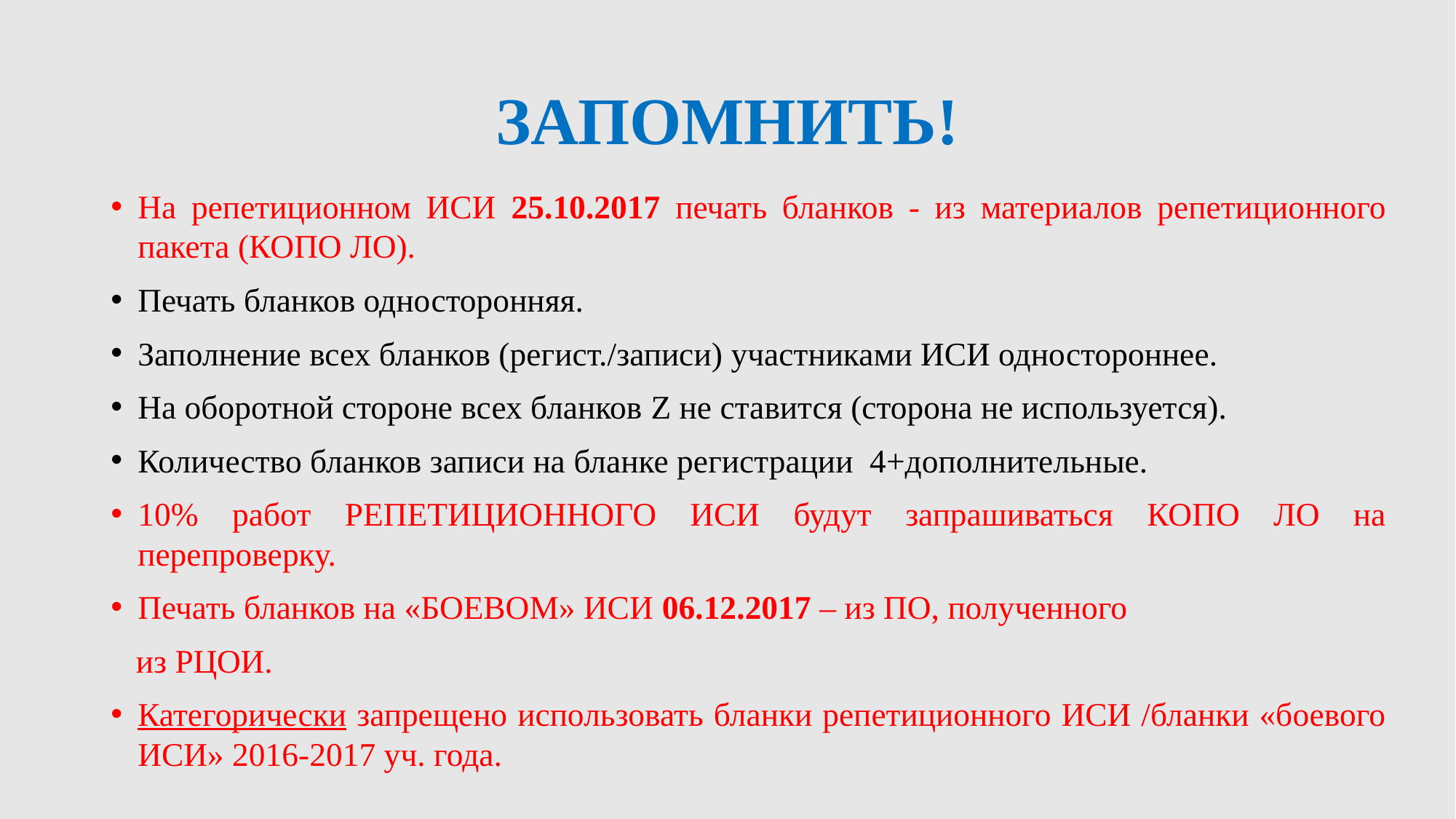

# ЗАПОМНИТЬ!
На репетиционном ИСИ 25.10.2017 печать бланков - из материалов репетиционного пакета (КОПО ЛО).
Печать бланков односторонняя.
Заполнение всех бланков (регист./записи) участниками ИСИ одностороннее.
На оборотной стороне всех бланков Z не ставится (сторона не используется).
Количество бланков записи на бланке регистрации  4+дополнительные.
10% работ РЕПЕТИЦИОННОГО ИСИ будут запрашиваться КОПО ЛО на перепроверку.
Печать бланков на «БОЕВОМ» ИСИ 06.12.2017 – из ПО, полученного
   из РЦОИ.
Категорически запрещено использовать бланки репетиционного ИСИ /бланки «боевого ИСИ» 2016-2017 уч. года.